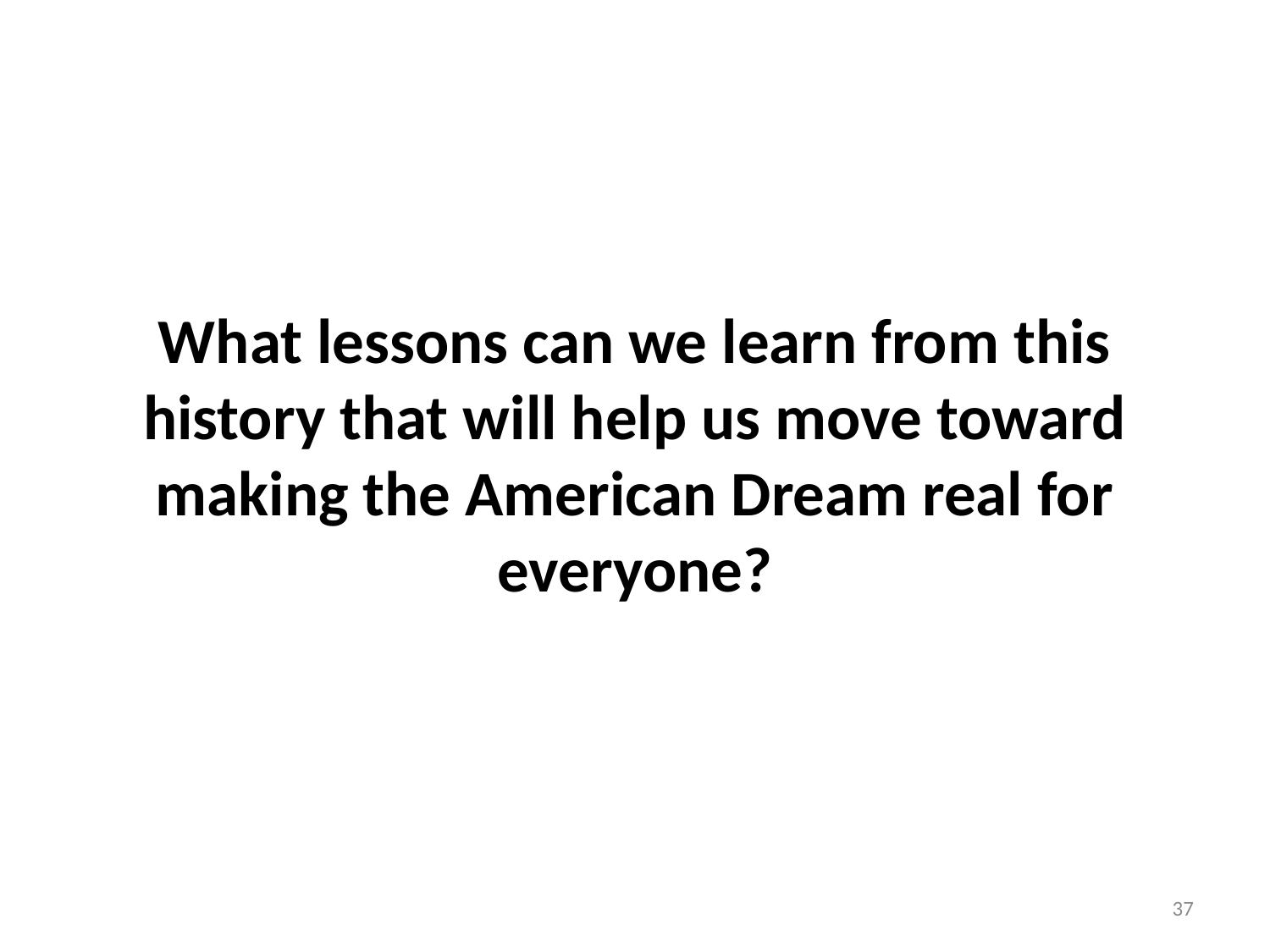

What lessons can we learn from this history that will help us move toward making the American Dream real for everyone?
37